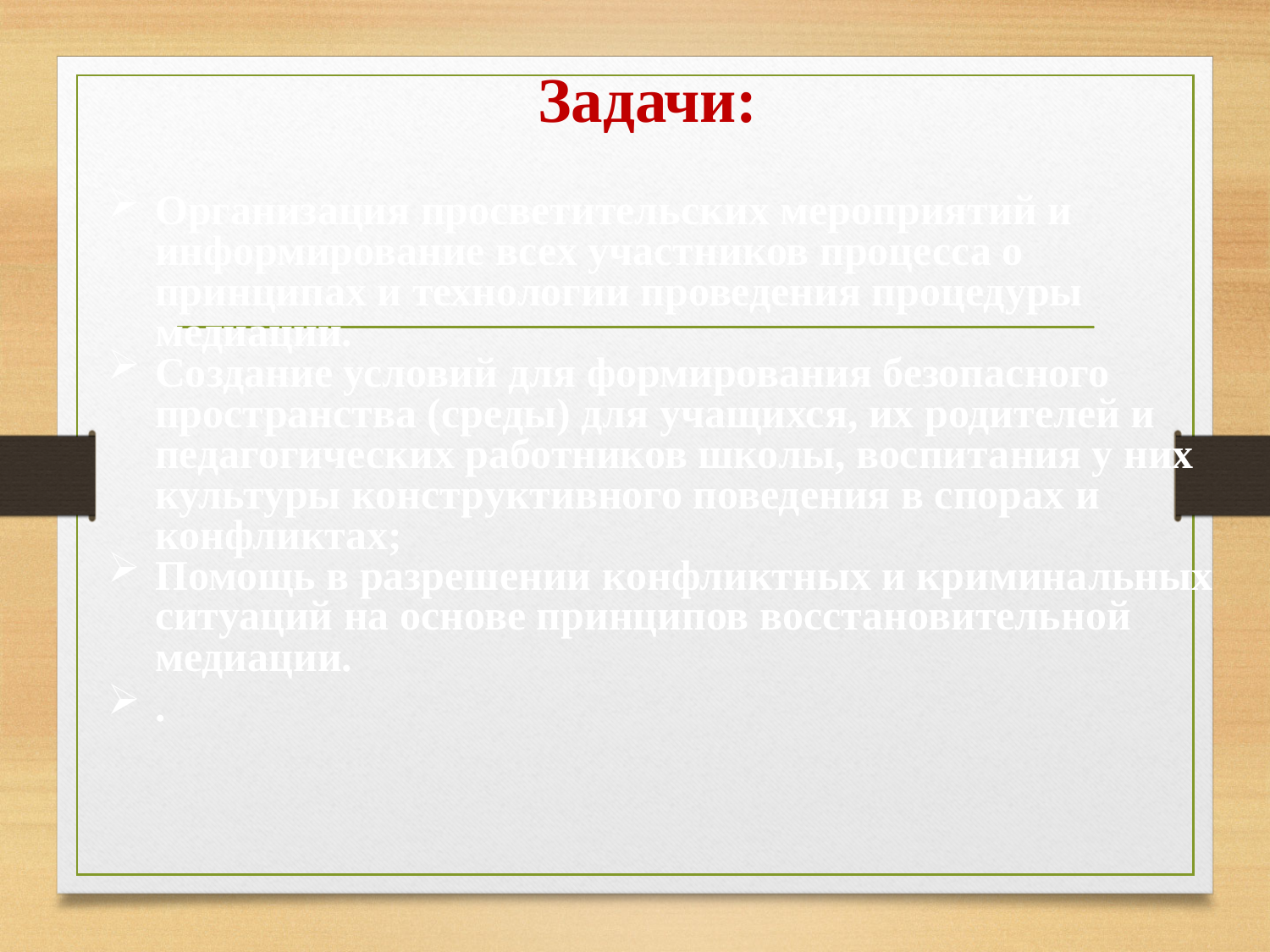

# Задачи:
Организация просветительских мероприятий и информирование всех участников процесса о принципах и технологии проведения процедуры медиации.
Создание условий для формирования безопасного пространства (среды) для учащихся, их родителей и педагогических работников школы, воспитания у них культуры конструктивного поведения в спорах и конфликтах;
Помощь в разрешении конфликтных и криминальных ситуаций на основе принципов восстановительной медиации.
.